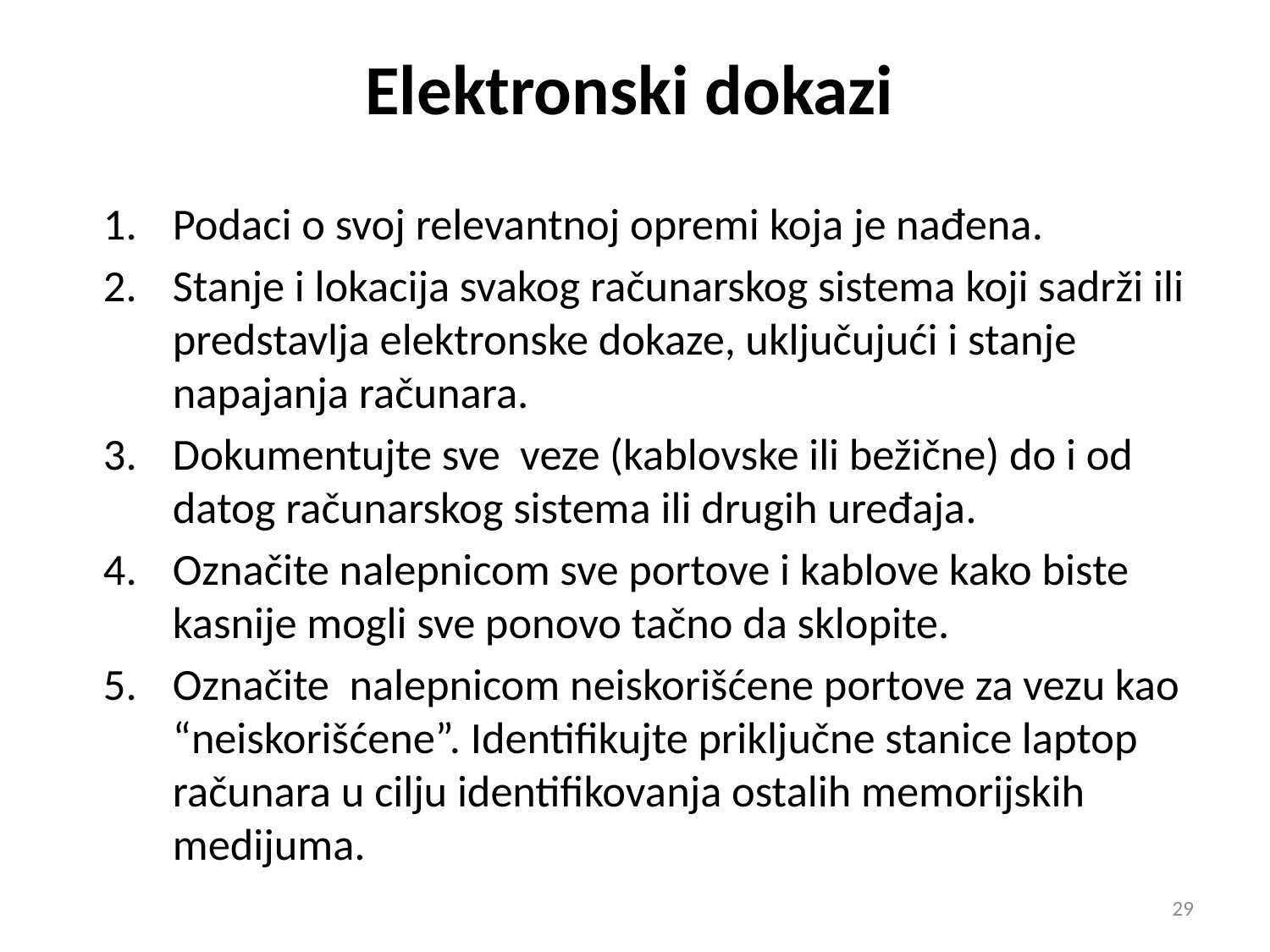

# Elektronski dokazi
Podaci o svoj relevantnoj opremi koja je nađena.
Stanje i lokacija svakog računarskog sistema koji sadrži ili predstavlja elektronske dokaze, uključujući i stanje napajanja računara.
Dokumentujte sve  veze (kablovske ili bežične) do i od datog računarskog sistema ili drugih uređaja.
Označite nalepnicom sve portove i kablove kako biste kasnije mogli sve ponovo tačno da sklopite.
Označite  nalepnicom neiskorišćene portove za vezu kao “neiskorišćene”. Identifikujte priključne stanice laptop računara u cilju identifikovanja ostalih memorijskih medijuma.

29